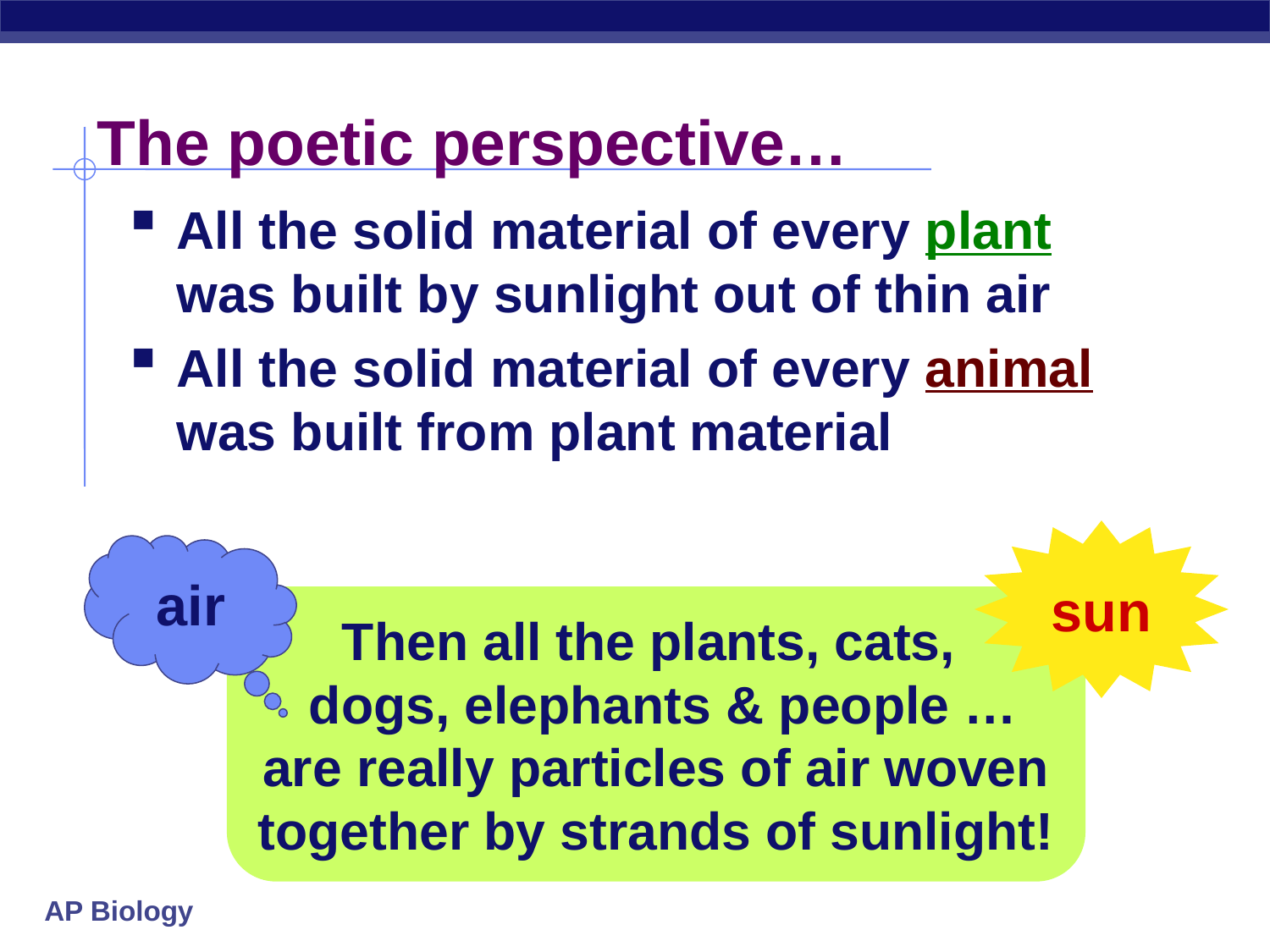

# The poetic perspective…
All the solid material of every plant
was built by sunlight out of thin air
All the solid material of every animal was built from plant material
sun

air
Then all the plants, cats,
 dogs, elephants & people …
are really particles of air woven together by strands of sunlight!